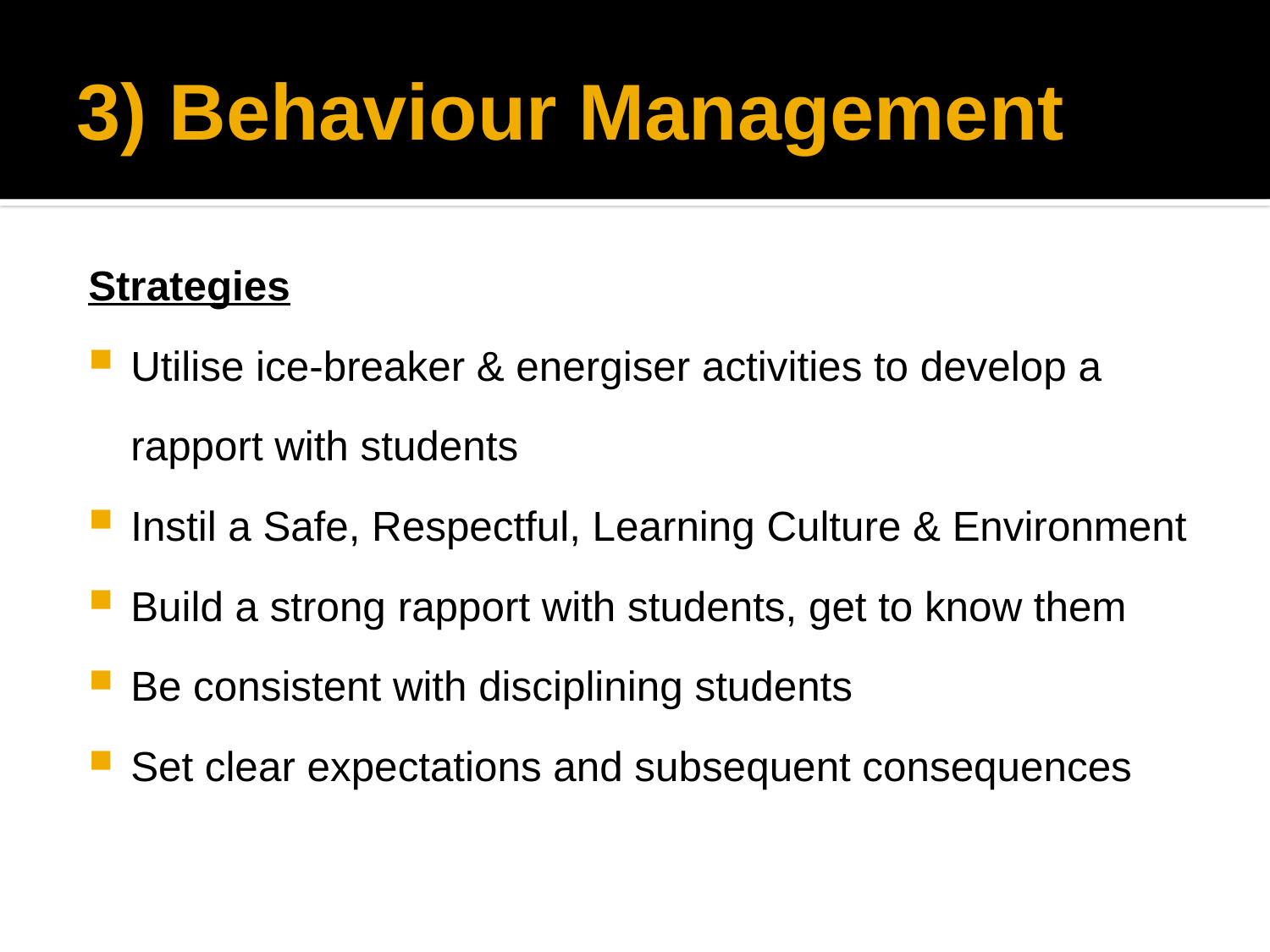

# 3) Behaviour Management
Strategies
Utilise ice-breaker & energiser activities to develop a rapport with students
Instil a Safe, Respectful, Learning Culture & Environment
Build a strong rapport with students, get to know them
Be consistent with disciplining students
Set clear expectations and subsequent consequences